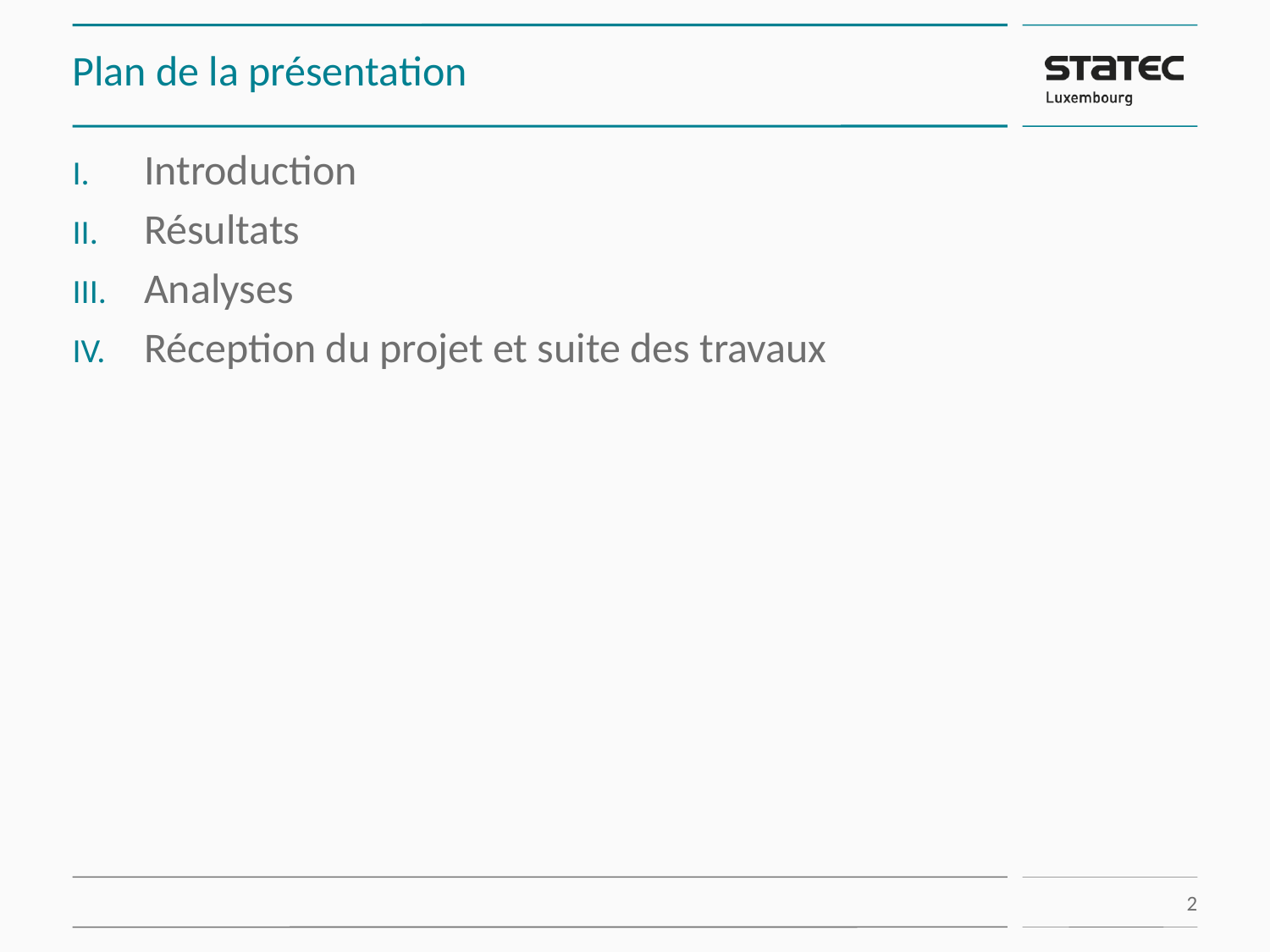

# Plan de la présentation
Introduction
Résultats
Analyses
Réception du projet et suite des travaux
2